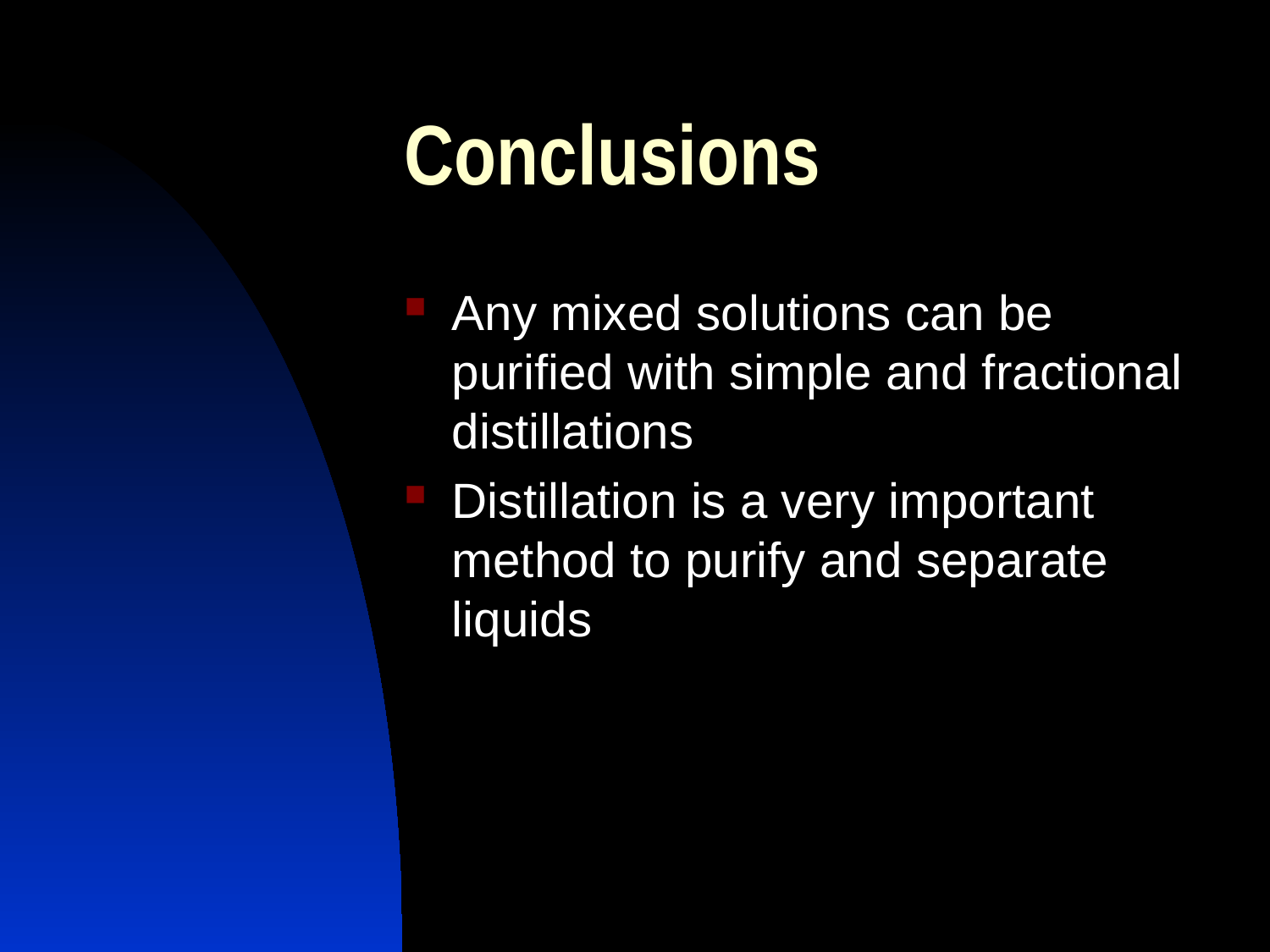

# Conclusions
Any mixed solutions can be purified with simple and fractional distillations
Distillation is a very important method to purify and separate liquids